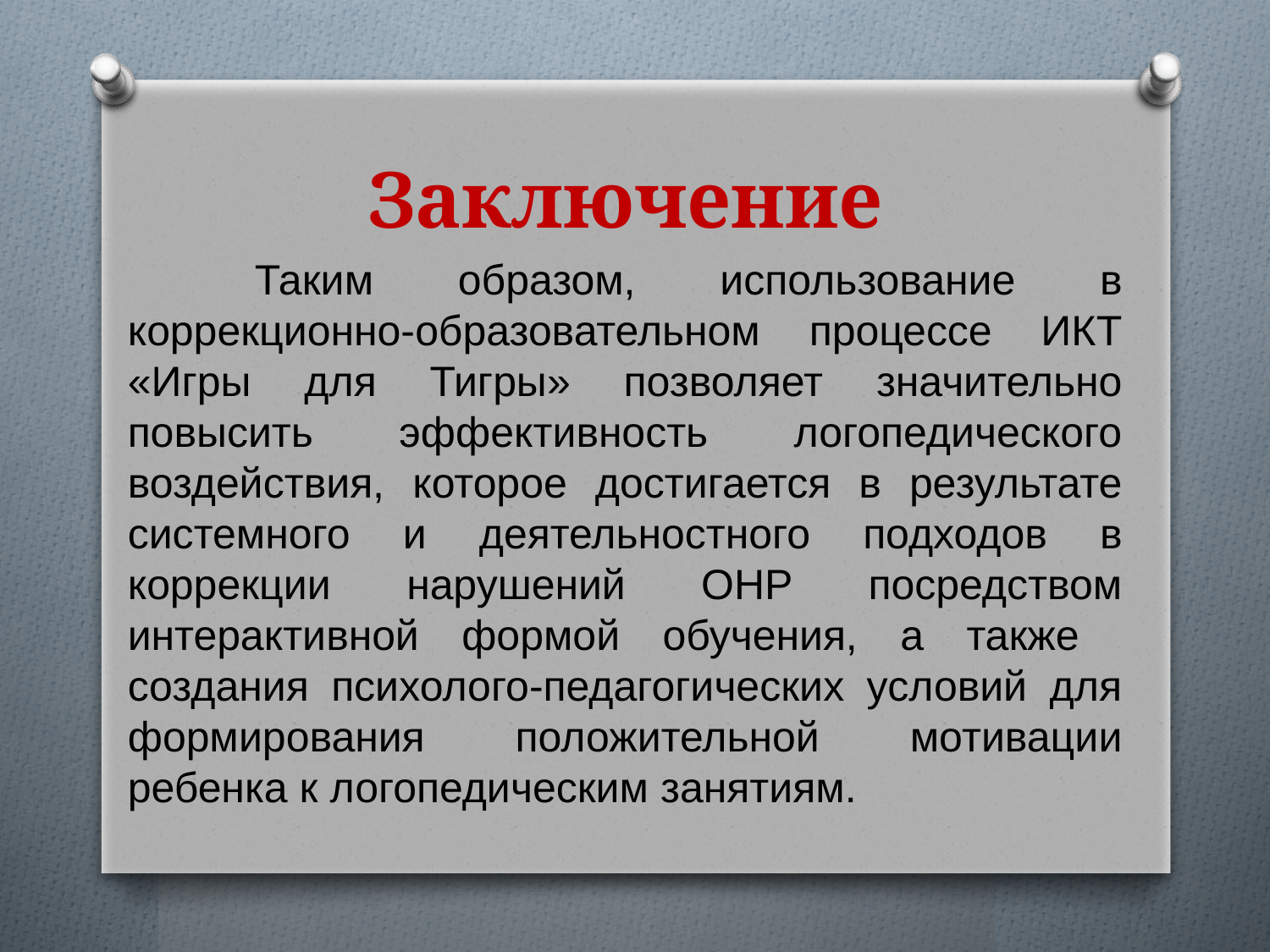

# Заключение
	Таким образом, использование в коррекционно-образовательном процессе ИКТ «Игры для Тигры» позволяет значительно повысить эффективность логопедического воздействия, которое достигается в результате системного и деятельностного подходов в коррекции нарушений ОНР посредством интерактивной формой обучения, а также  создания психолого-педагогических условий для формирования положительной мотивации ребенка к логопедическим занятиям.